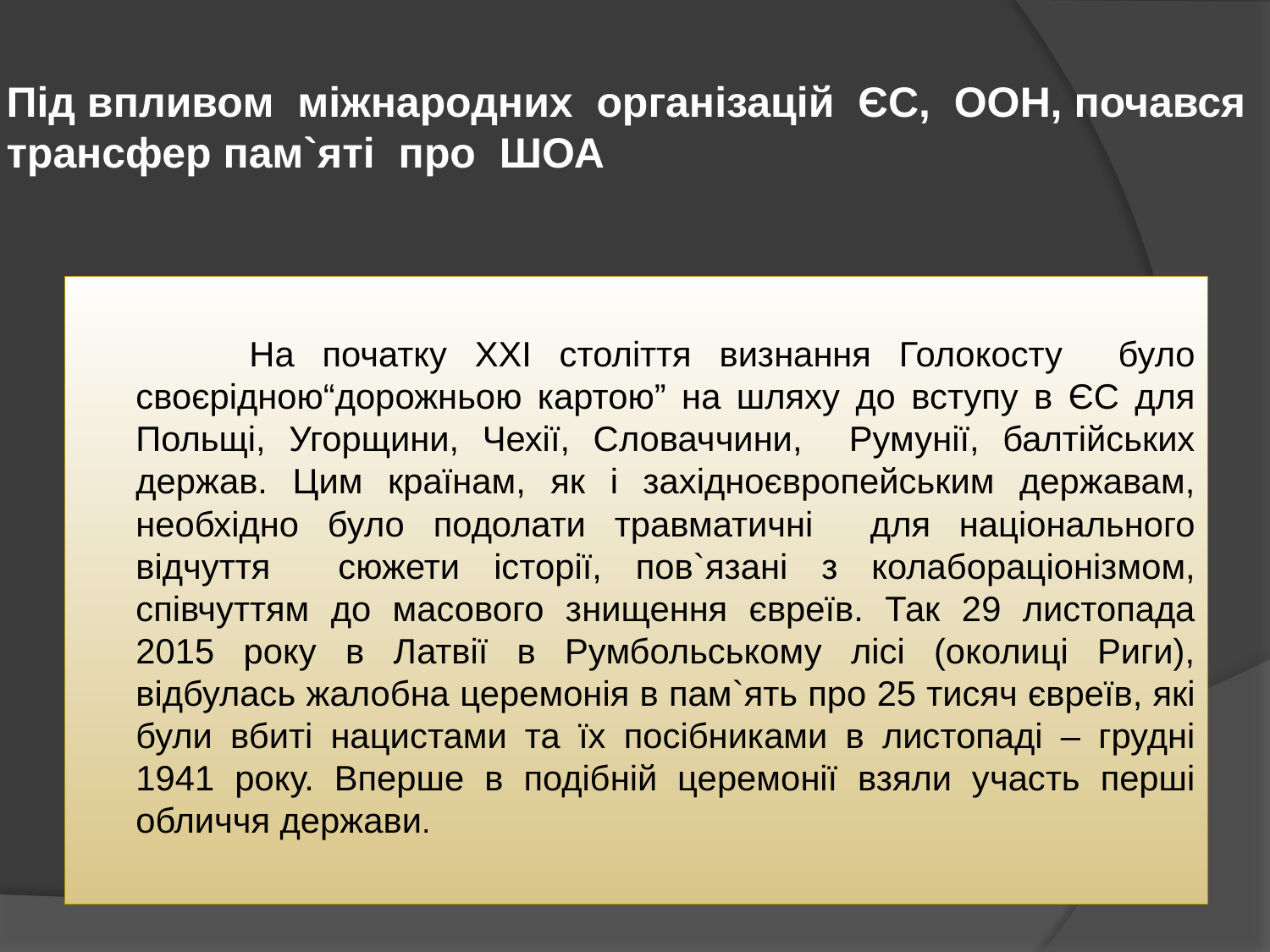

# Під впливом  міжнародних  організацій  ЄС,  ООН, почався трансфер пам`яті  про  ШОА

      На початку ХХІ століття визнання Голокосту  було своєрідною“дорожньою картою” на шляху до вступу в ЄС для Польщі, Угорщини, Чехії, Словаччини,  Румунії, балтійських держав. Цим країнам, як і західноєвропейським державам, необхідно було подолати травматичні  для національного відчуття  сюжети історії, пов`язані з колабораціонізмом, співчуттям до масового знищення євреїв. Так 29 листопада 2015 року в Латвії в Румбольському лісі (околиці Риги), відбулась жалобна церемонія в пам`ять про 25 тисяч євреїв, які були вбиті нацистами та їх посібниками в листопаді – грудні 1941 року. Вперше в подібній церемонії взяли участь перші обличчя держави.